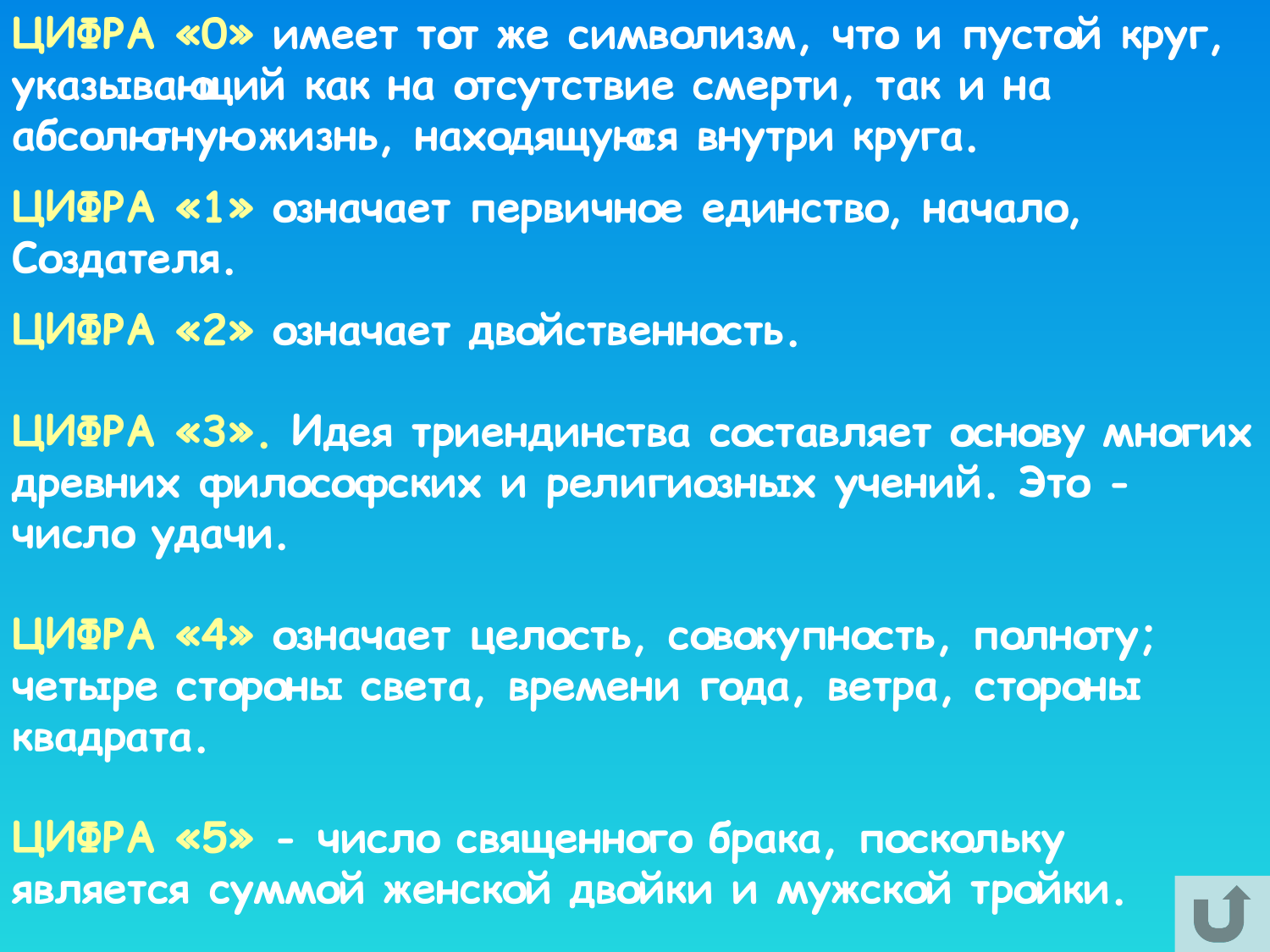

ЦИФРА «0» имеет тот же символизм, что и пустой круг, указывающий как на отсутствие смерти, так и на абсолютную жизнь, находящуюся внутри круга.
ЦИФРА «1» означает первичное единство, начало, Создателя.
ЦИФРА «2» означает двойственность.

ЦИФРА «3». Идея триендинства составляет основу многих древних философских и религиозных учений. Это - число удачи.

ЦИФРА «4» означает целость, совокупность, полноту; четыре стороны света, времени года, ветра, стороны квадрата.

ЦИФРА «5» - число священного брака, поскольку является суммой женской двойки и мужской тройки.